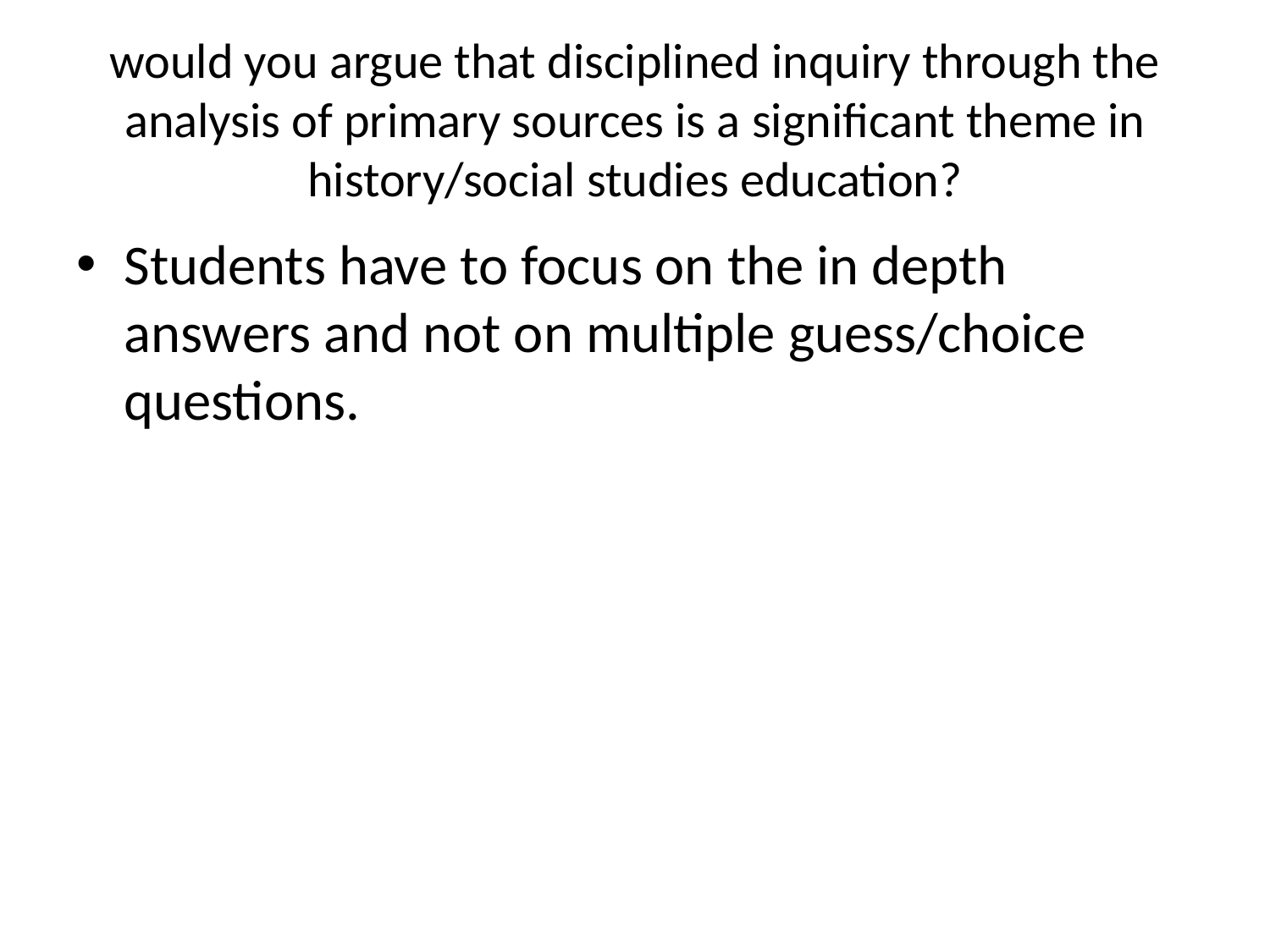

# would you argue that disciplined inquiry through the analysis of primary sources is a significant theme in history/social studies education?
Students have to focus on the in depth answers and not on multiple guess/choice questions.